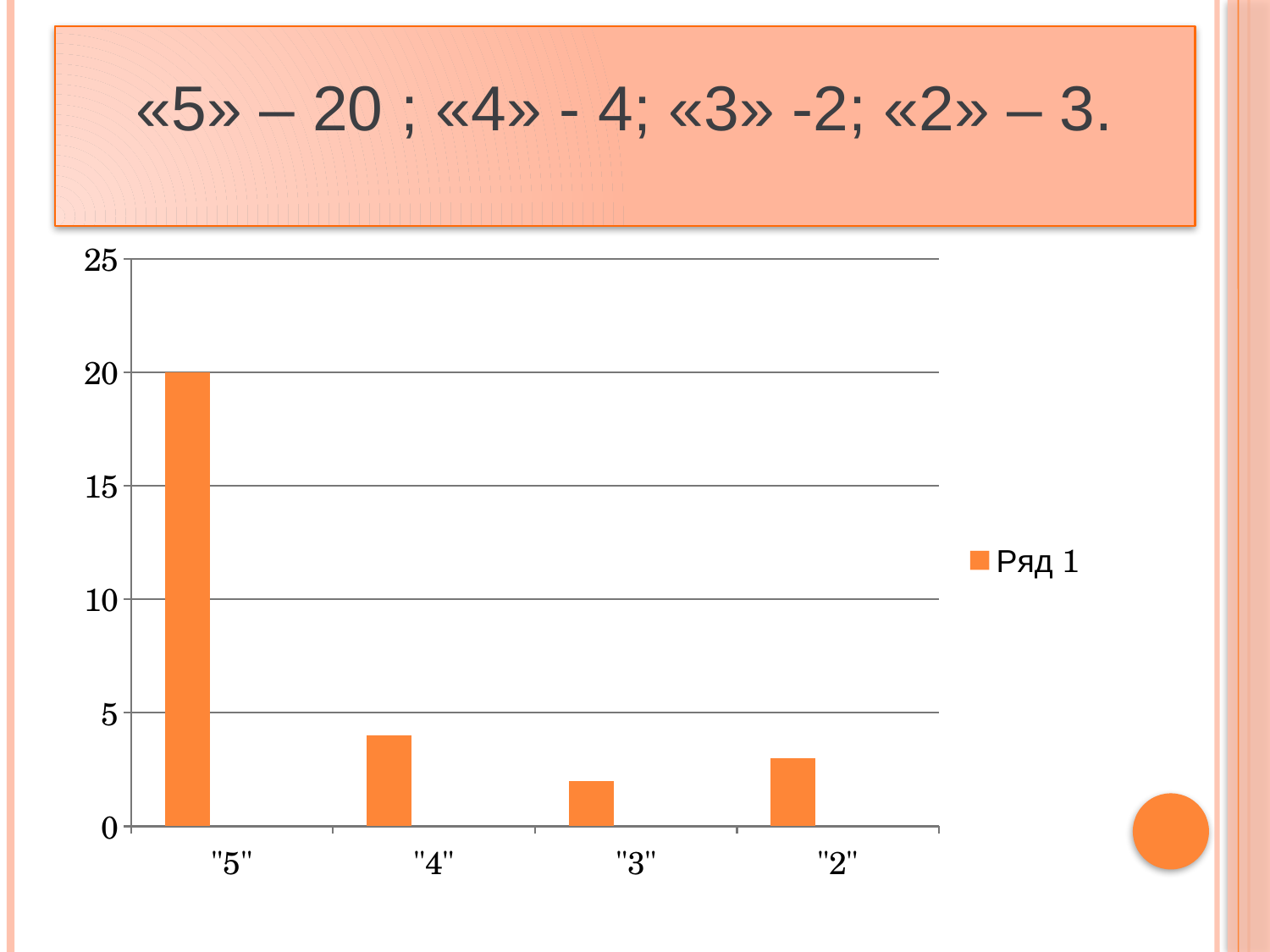

# «5» – 20 ; «4» - 4; «3» -2; «2» – 3.

### Chart

| Category | Ряд 1 | Столбец1 | Столбец2 |
|---|---|---|---|
| "5" | 20.0 | None | None |
| "4" | 4.0 | None | None |
| "3" | 2.0 | None | None |
| "2" | 3.0 | None | None |